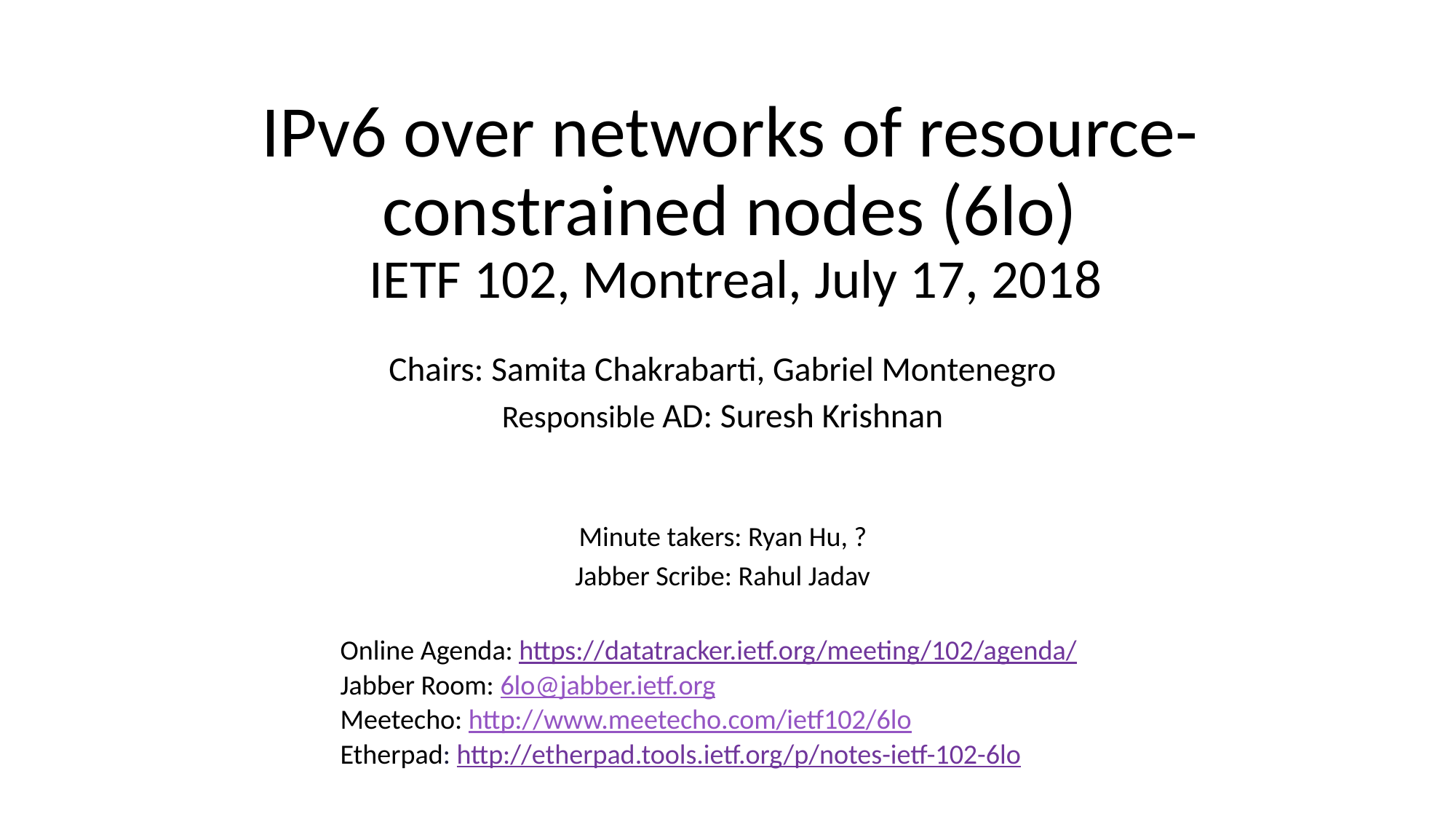

# IPv6 over networks of resource-constrained nodes (6lo) IETF 102, Montreal, July 17, 2018
Chairs: Samita Chakrabarti, Gabriel Montenegro
Responsible AD: Suresh Krishnan

Minute takers: Ryan Hu, ?
Jabber Scribe: Rahul Jadav

Online Agenda: https://datatracker.ietf.org/meeting/102/agenda/
Jabber Room: 6lo@jabber.ietf.org
Meetecho: http://www.meetecho.com/ietf102/6lo
Etherpad: http://etherpad.tools.ietf.org/p/notes-ietf-102-6lo